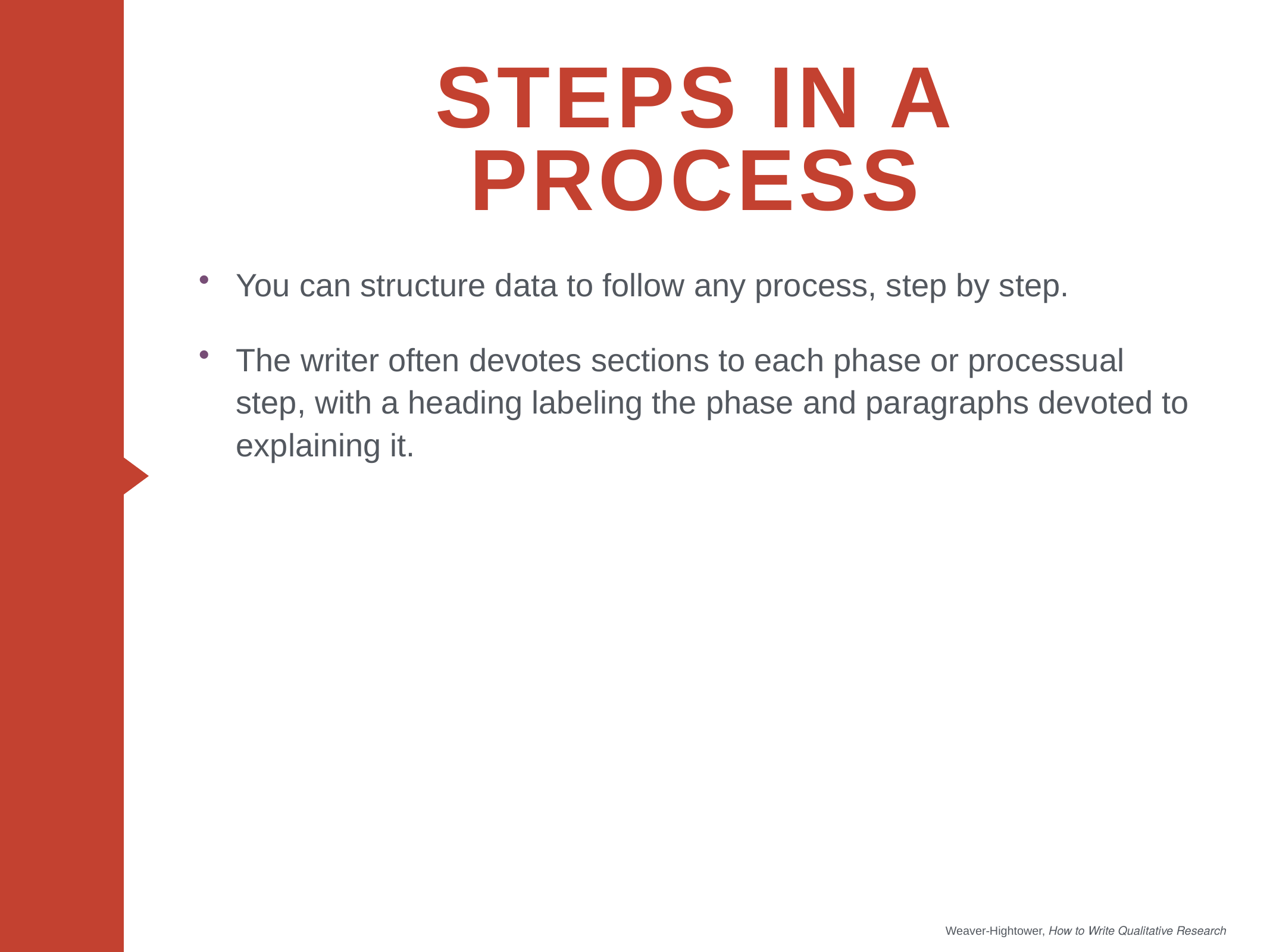

# Steps in a process
You can structure data to follow any process, step by step.
The writer often devotes sections to each phase or processual step, with a heading labeling the phase and paragraphs devoted to explaining it.